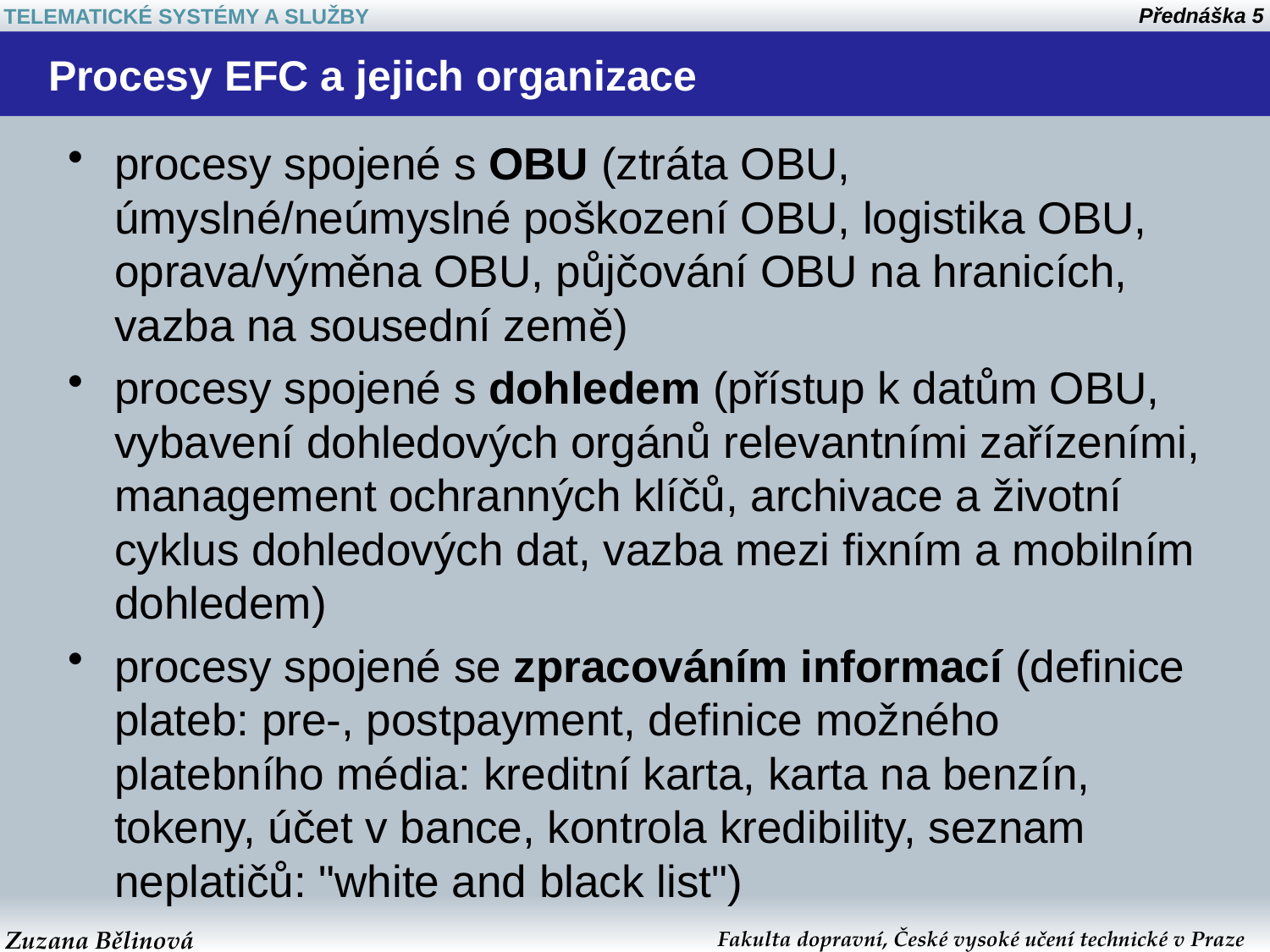

# Procesy EFC a jejich organizace
procesy spojené s OBU (ztráta OBU, úmyslné/neúmyslné poškození OBU, logistika OBU, oprava/výměna OBU, půjčování OBU na hranicích, vazba na sousední země)
procesy spojené s dohledem (přístup k datům OBU, vybavení dohledových orgánů relevantními zařízeními, management ochranných klíčů, archivace a životní cyklus dohledových dat, vazba mezi fixním a mobilním dohledem)
procesy spojené se zpracováním informací (definice plateb: pre-, postpayment, definice možného platebního média: kreditní karta, karta na benzín, tokeny, účet v bance, kontrola kredibility, seznam neplatičů: "white and black list")